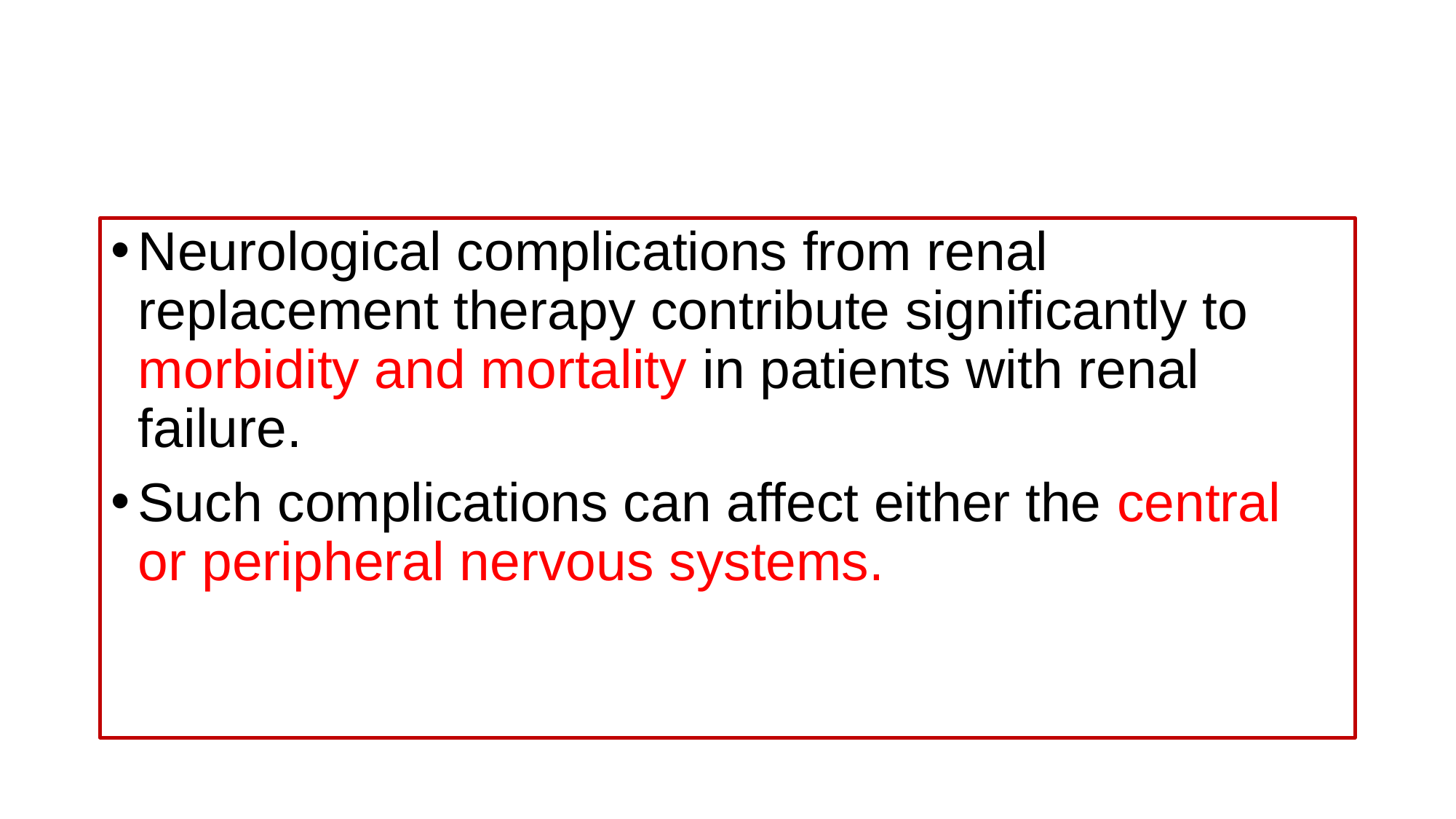

#
Neurological complications from renal replacement therapy contribute significantly to morbidity and mortality in patients with renal failure.
Such complications can affect either the central or peripheral nervous systems.